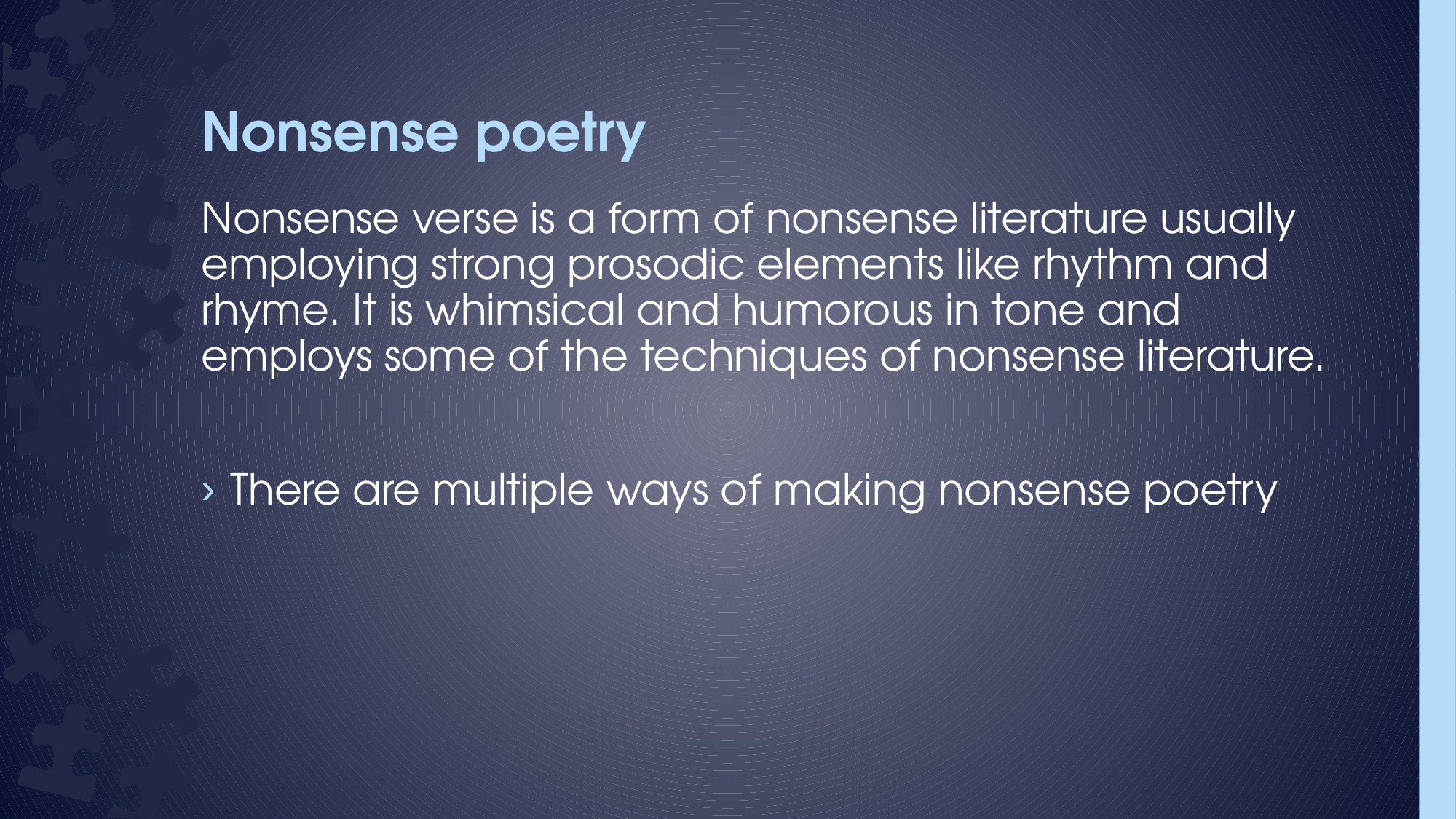

# Nonsense poetry
Nonsense verse is a form of nonsense literature usually employing strong prosodic elements like rhythm and rhyme. It is whimsical and humorous in tone and employs some of the techniques of nonsense literature.

There are multiple ways of making nonsense poetry